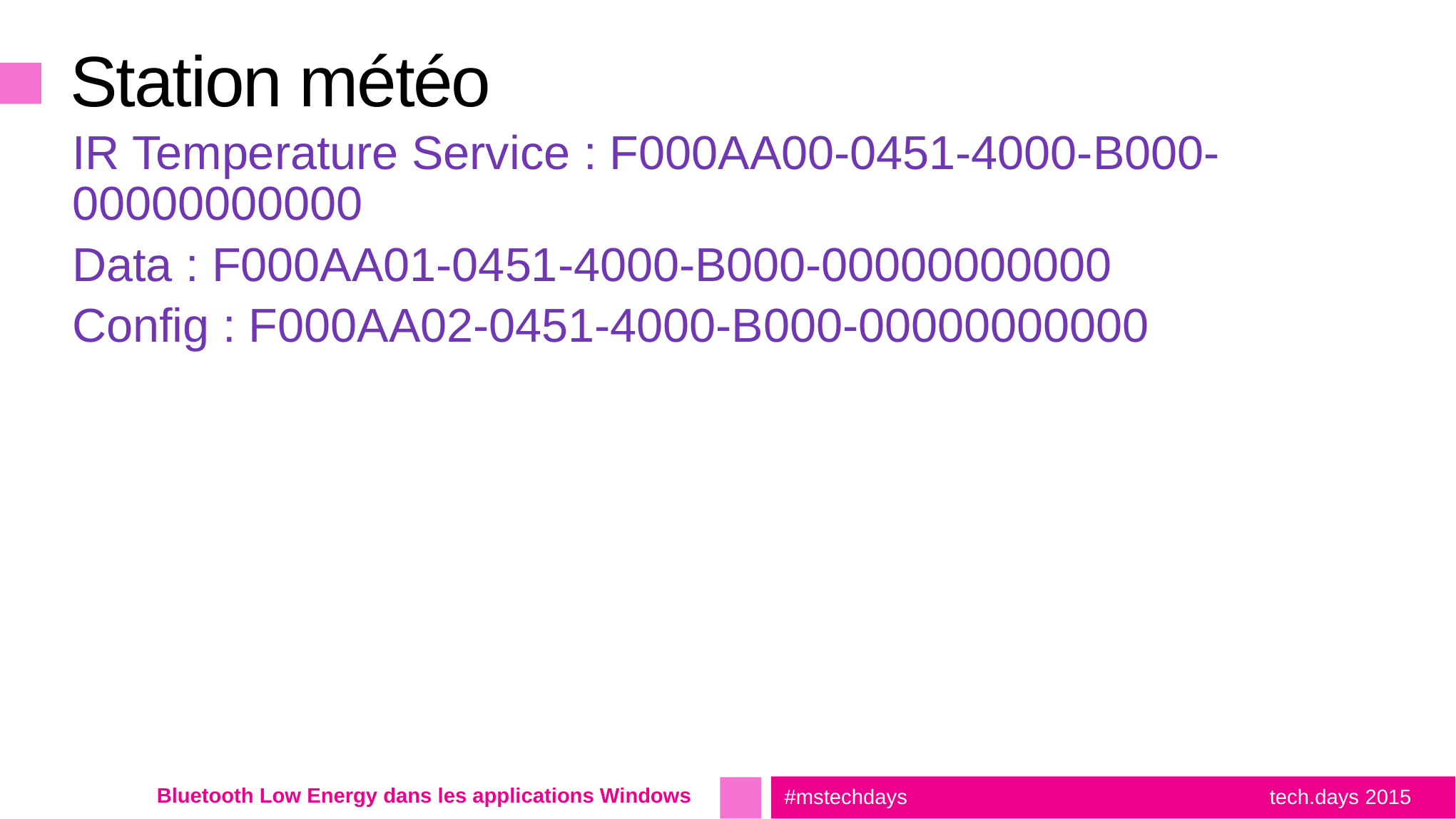

# Station météo
IR Temperature Service : F000AA00-0451-4000-B000-00000000000
Data : F000AA01-0451-4000-B000-00000000000
Config : F000AA02-0451-4000-B000-00000000000

Bluetooth Low Energy dans les applications Windows